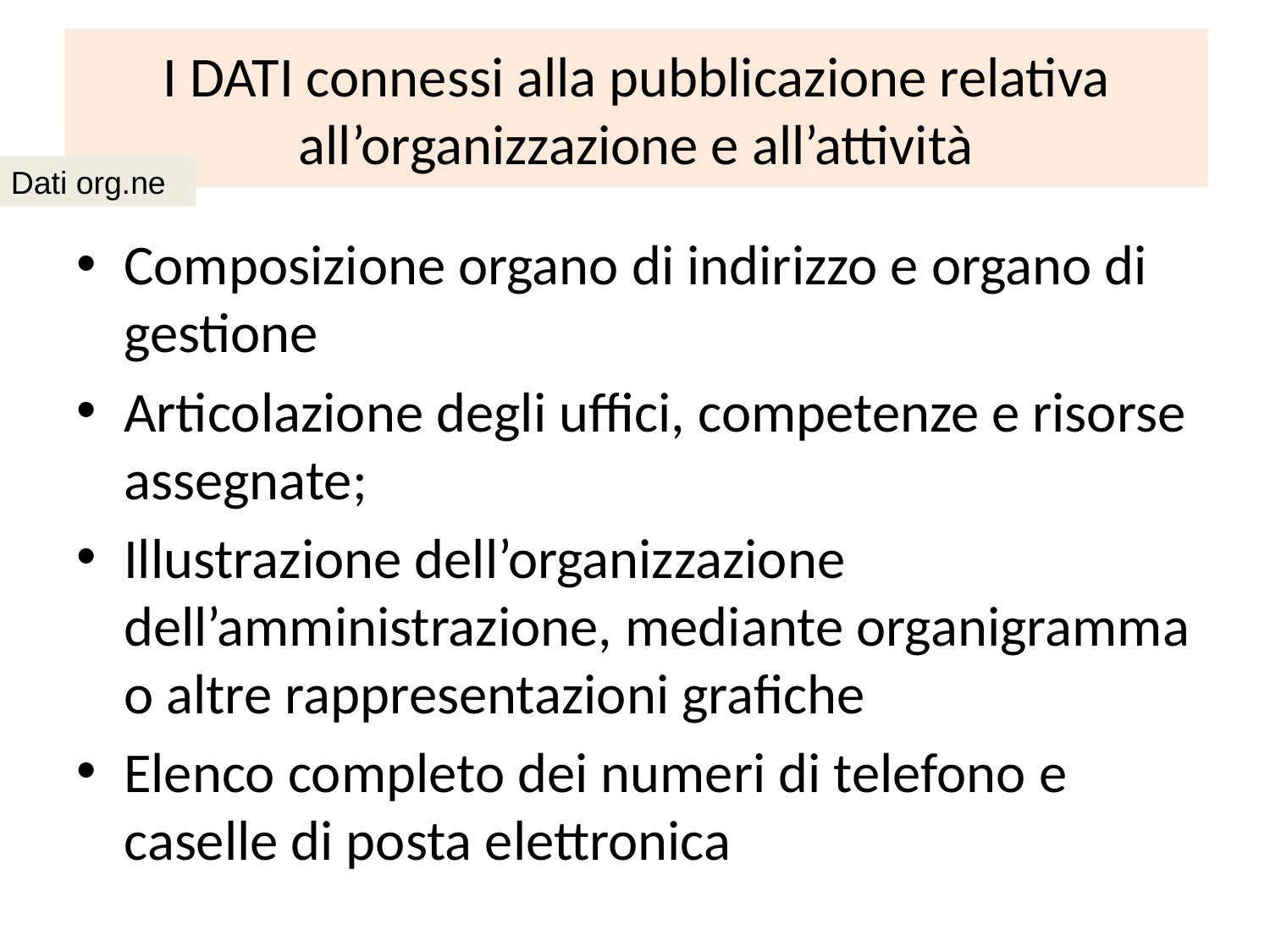

# I DATI connessi alla pubblicazione relativa all’organizzazione e all’attività
Dati org.ne
Composizione organo di indirizzo e organo di gestione
Articolazione degli uffici, competenze e risorse assegnate;
Illustrazione dell’organizzazione dell’amministrazione, mediante organigramma o altre rappresentazioni grafiche
Elenco completo dei numeri di telefono e caselle di posta elettronica